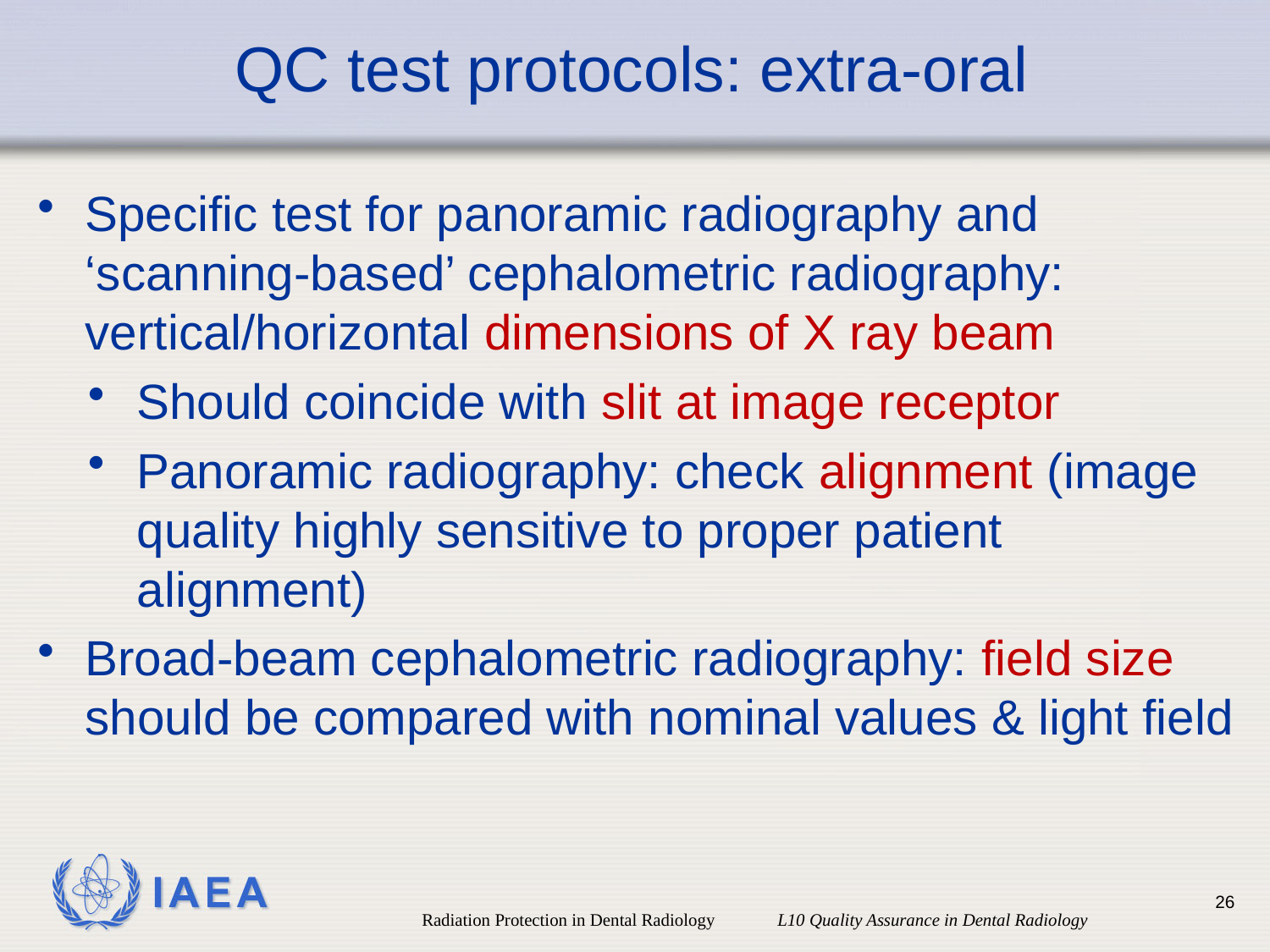

# QC test protocols: extra-oral
Specific test for panoramic radiography and ‘scanning-based’ cephalometric radiography: vertical/horizontal dimensions of X ray beam
Should coincide with slit at image receptor
Panoramic radiography: check alignment (image quality highly sensitive to proper patient alignment)
Broad-beam cephalometric radiography: field size should be compared with nominal values & light field

26
Radiation Protection in Dental Radiology              L10 Quality Assurance in Dental Radiology